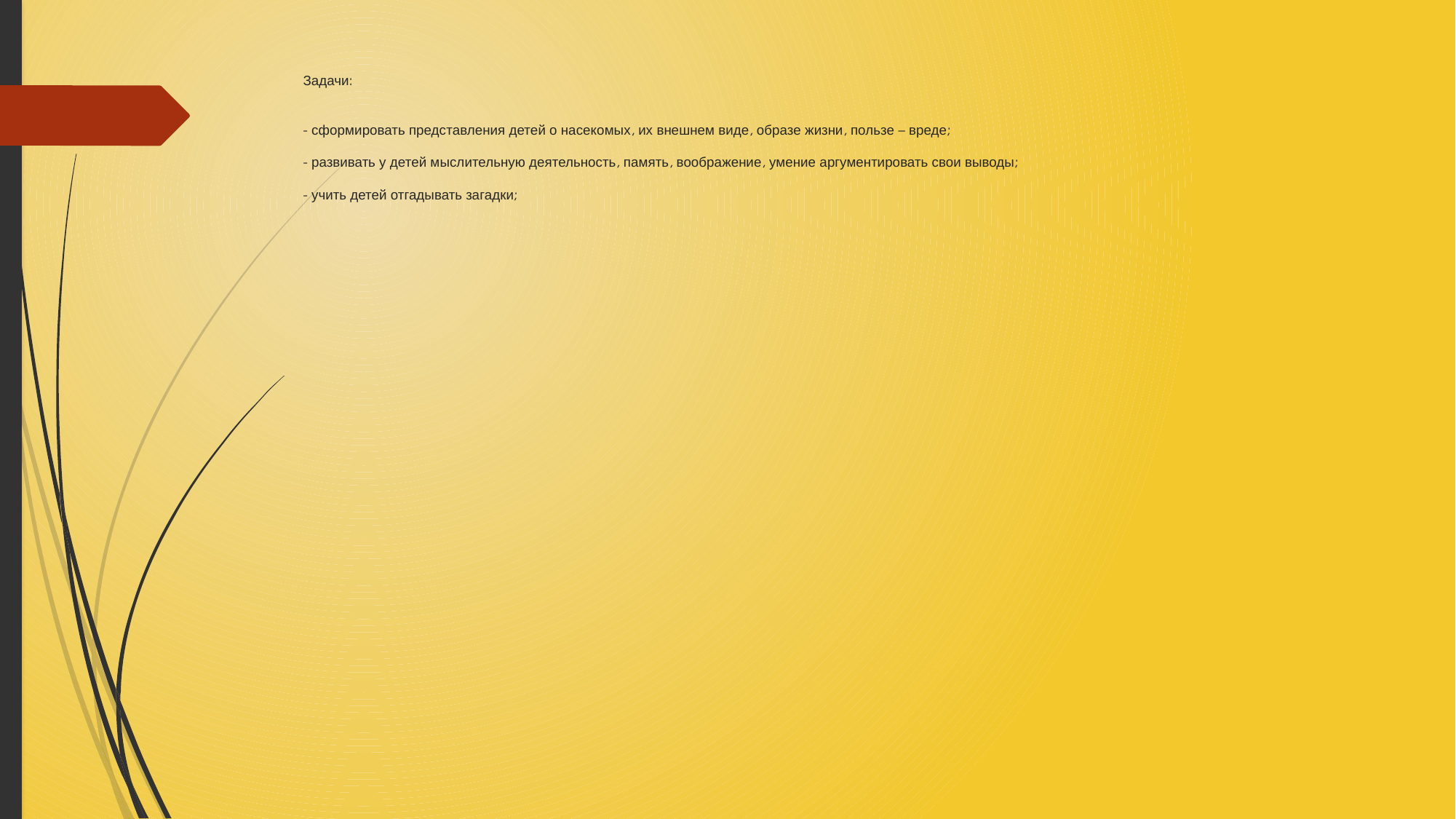

# Задачи: - сформировать представления детей о насекомых, их внешнем виде, образе жизни, пользе – вреде; - развивать у детей мыслительную деятельность, память, воображение, умение аргументировать свои выводы; - учить детей отгадывать загадки;